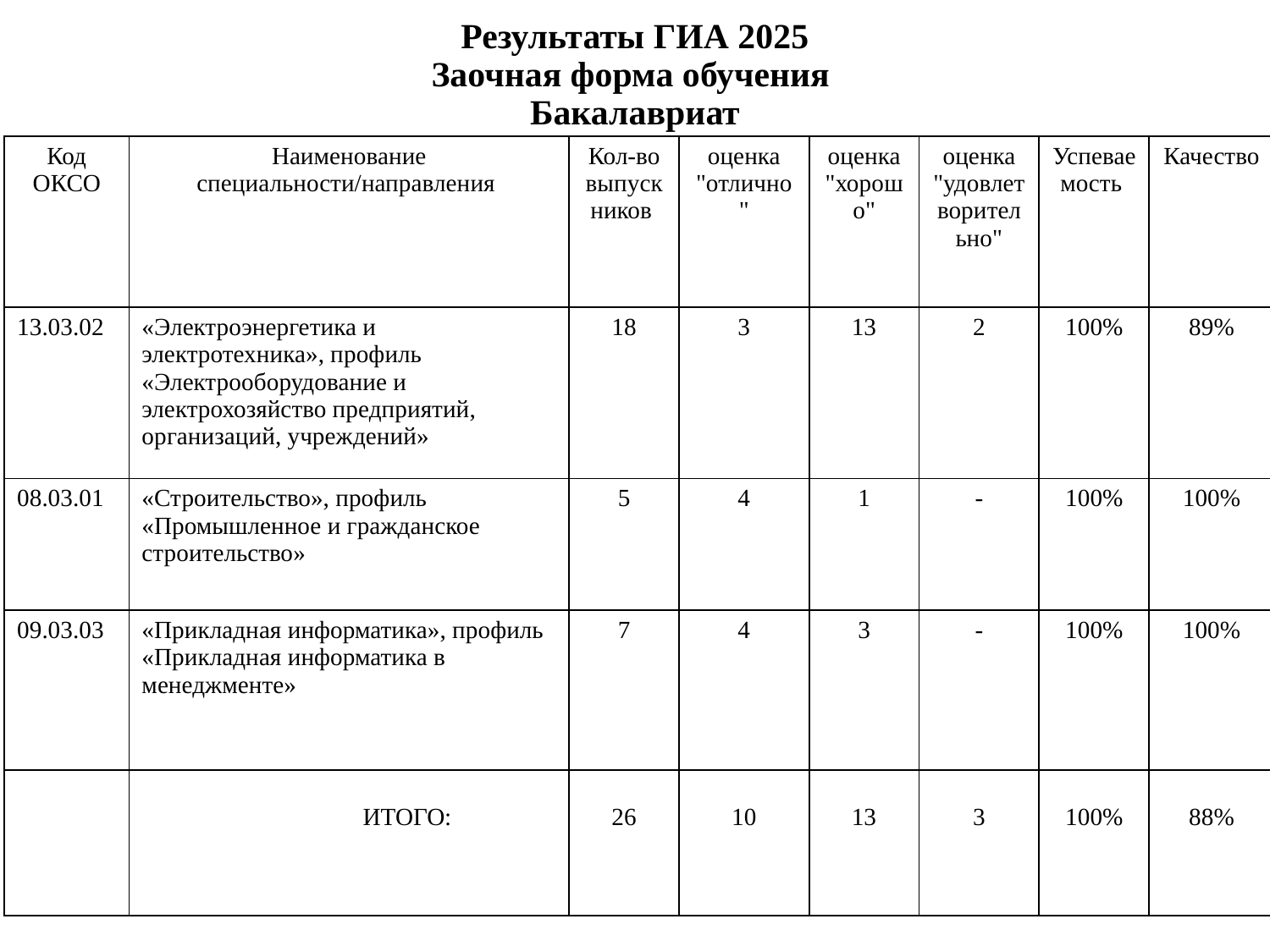

# Результаты ГИА 2025 Заочная форма обучения Бакалавриат
| Код ОКСО | Наименование специальности/направления | Кол-во выпускников | оценка "отлично" | оценка "хорошо" | оценка "удовлетворительно" | Успеваемость | Качество |
| --- | --- | --- | --- | --- | --- | --- | --- |
| 13.03.02 | «Электроэнергетика и электротехника», профиль «Электрооборудование и электрохозяйство предприятий, организаций, учреждений» | 18 | 3 | 13 | 2 | 100% | 89% |
| 08.03.01 | «Строительство», профиль «Промышленное и гражданское строительство» | 5 | 4 | 1 | - | 100% | 100% |
| 09.03.03 | «Прикладная информатика», профиль «Прикладная информатика в менеджменте» | 7 | 4 | 3 | - | 100% | 100% |
|  | ИТОГО: | 26 | 10 | 13 | 3 | 100% | 88% |